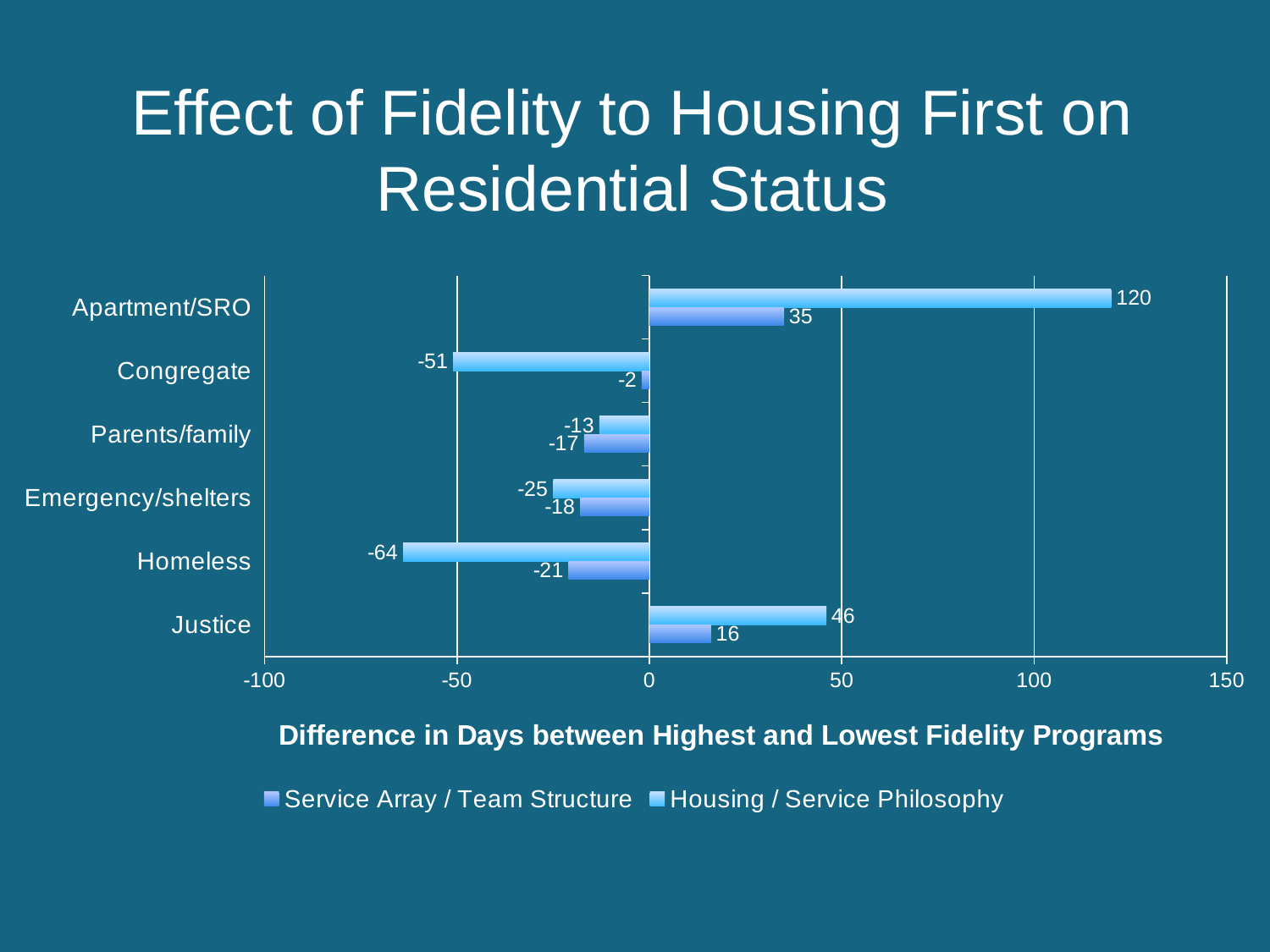

# Effect of Fidelity to Housing First on Residential Status

### Chart

| Category | Housing / Service Philosophy | Service Array / Team Structure |
|---|---|---|
| Apartment/SRO | 120.0 | 35.0 |
| Congregate | -51.0 | -2.0 |
| Parents/family | -13.0 | -17.0 |
| Emergency/shelters | -25.0 | -18.0 |
| Homeless | -64.0 | -21.0 |
| Justice | 46.0 | 16.0 |